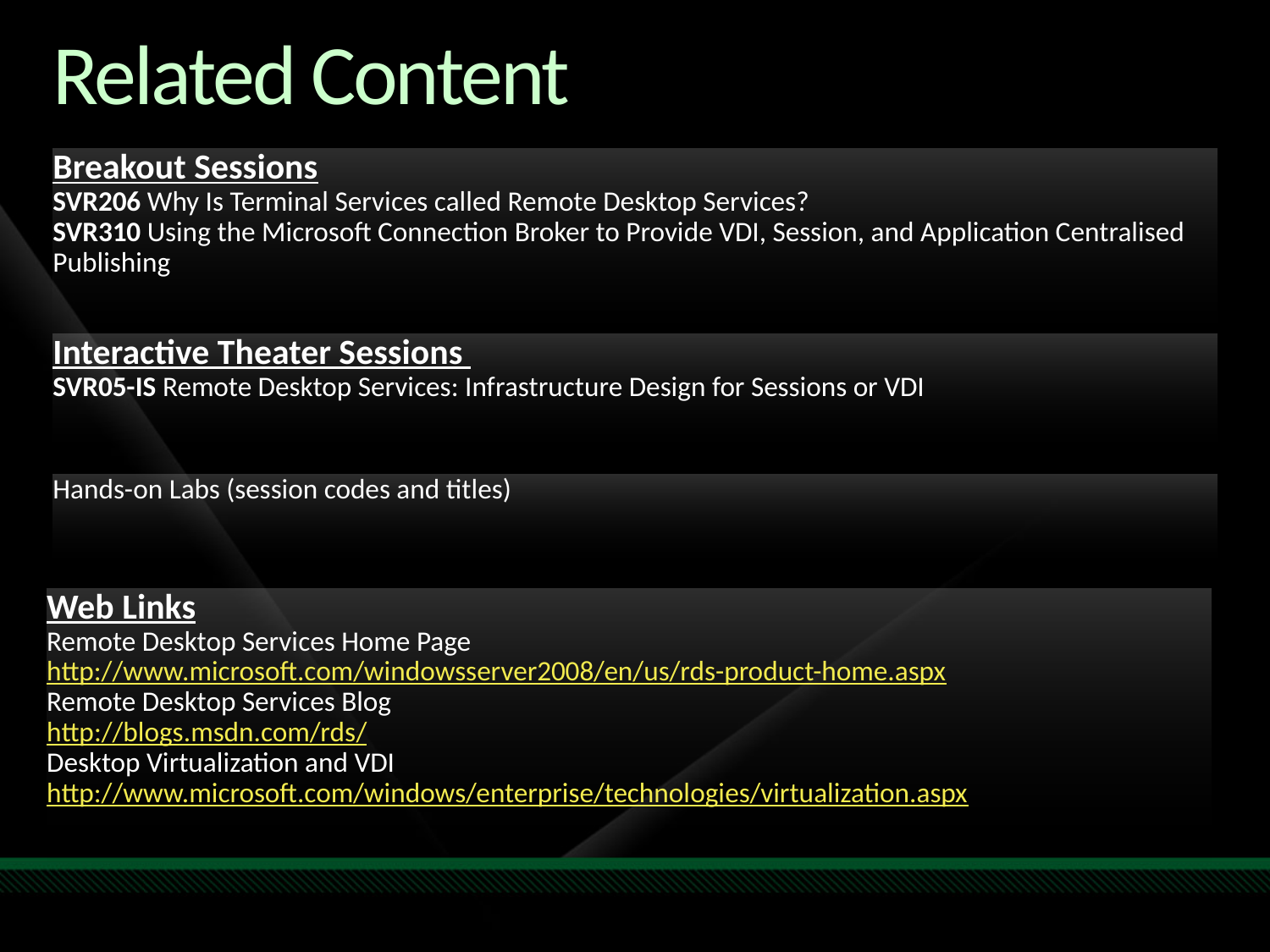

Required Slide
Speakers,
please list the Breakout Sessions,
TLC Interactive Theaters and Labs
that are related to your session.
# Related Content
Breakout Sessions
SVR206 Why Is Terminal Services called Remote Desktop Services?
SVR310 Using the Microsoft Connection Broker to Provide VDI, Session, and Application Centralised Publishing
Interactive Theater Sessions
SVR05-IS Remote Desktop Services: Infrastructure Design for Sessions or VDI
Hands-on Labs (session codes and titles)
Web Links
Remote Desktop Services Home Page
http://www.microsoft.com/windowsserver2008/en/us/rds-product-home.aspx
Remote Desktop Services Blog
http://blogs.msdn.com/rds/
Desktop Virtualization and VDI
http://www.microsoft.com/windows/enterprise/technologies/virtualization.aspx